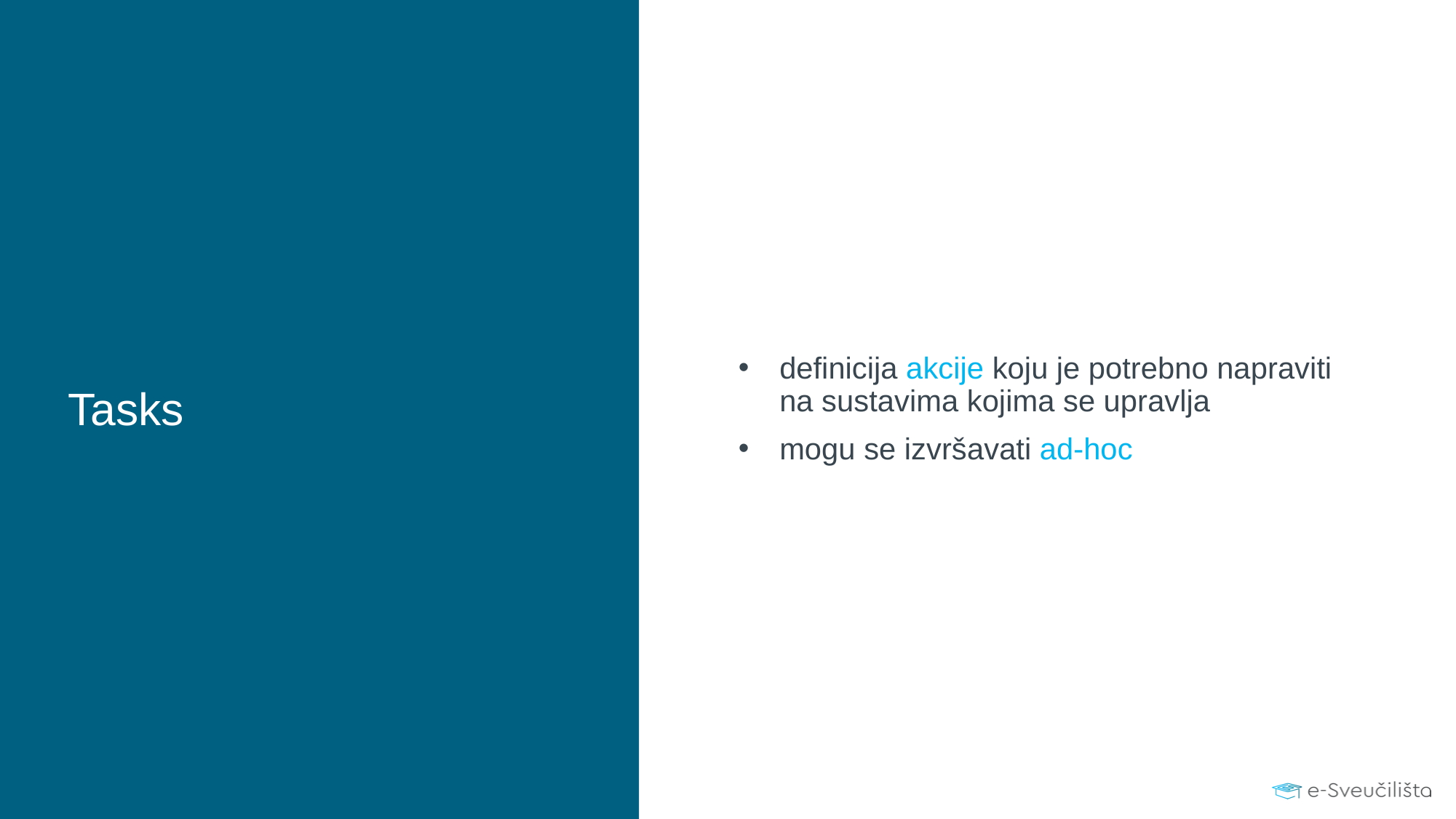

definicija akcije koju je potrebno napraviti na sustavima kojima se upravlja
mogu se izvršavati ad-hoc
# Tasks